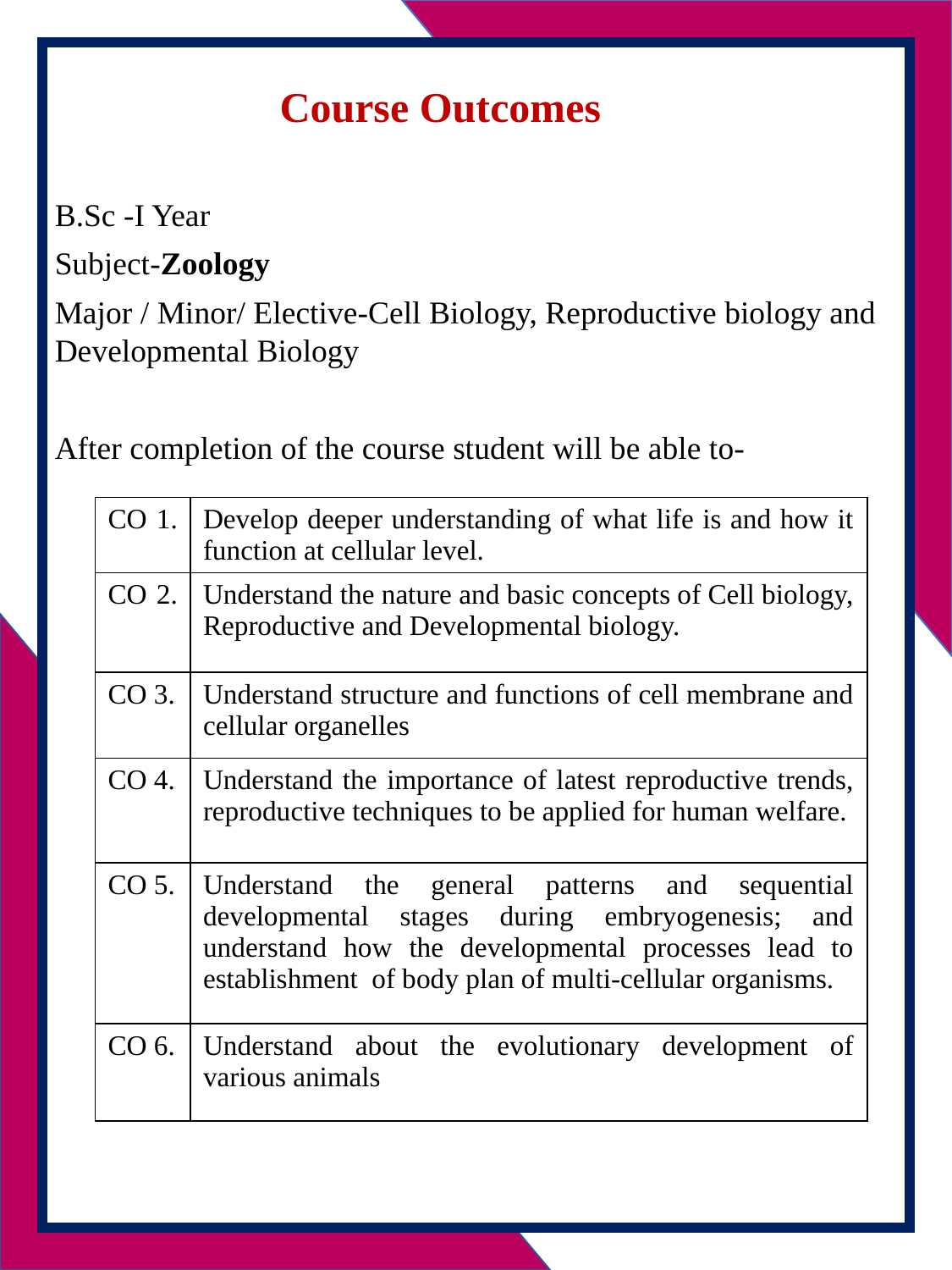

B.Sc -I Year
Subject-Zoology
Major / Minor/ Elective-Cell Biology, Reproductive biology and Developmental Biology

After completion of the course student will be able to-

Course Outcomes
| CO 1. | Develop deeper understanding of what life is and how it function at cellular level. |
| --- | --- |
| CO 2. | Understand the nature and basic concepts of Cell biology, Reproductive and Developmental biology. |
| CO 3. | Understand structure and functions of cell membrane and cellular organelles |
| CO 4. | Understand the importance of latest reproductive trends, reproductive techniques to be applied for human welfare. |
| CO 5. | Understand the general patterns and sequential developmental stages during embryogenesis; and understand how the developmental processes lead to establishment of body plan of multi-cellular organisms. |
| CO 6. | Understand about the evolutionary development of various animals |